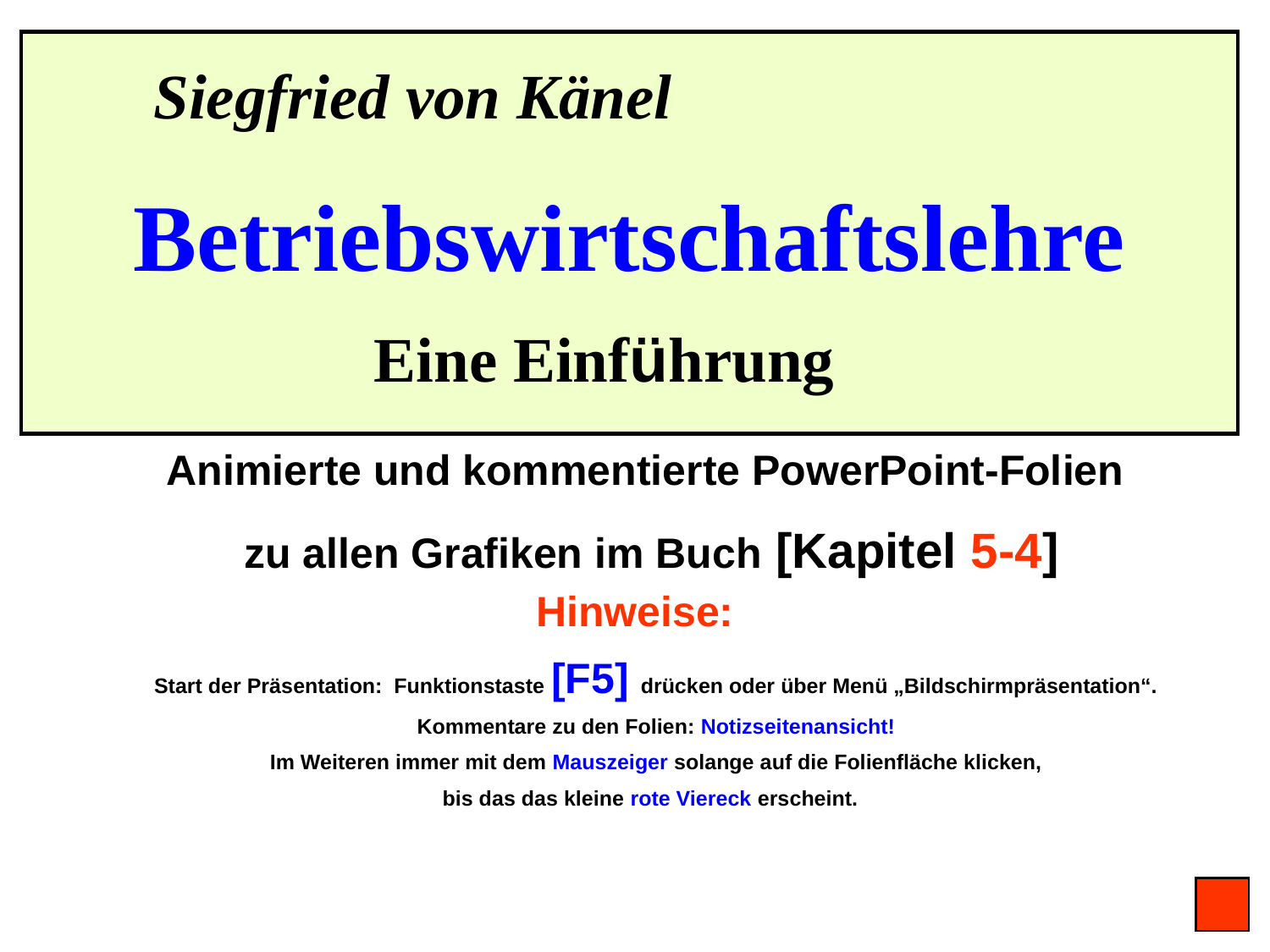

Siegfried von Känel
Betriebswirtschaftslehre
Eine Einführung
Animierte und kommentierte PowerPoint-Folien
 zu allen Grafiken im Buch [Kapitel 5-4]
Hinweise:
Start der Präsentation:  Funktionstaste [F5] drücken oder über Menü „Bildschirmpräsentation“.
Kommentare zu den Folien: Notizseitenansicht!
Im Weiteren immer mit dem Mauszeiger solange auf die Folienfläche klicken,
bis das das kleine rote Viereck erscheint.